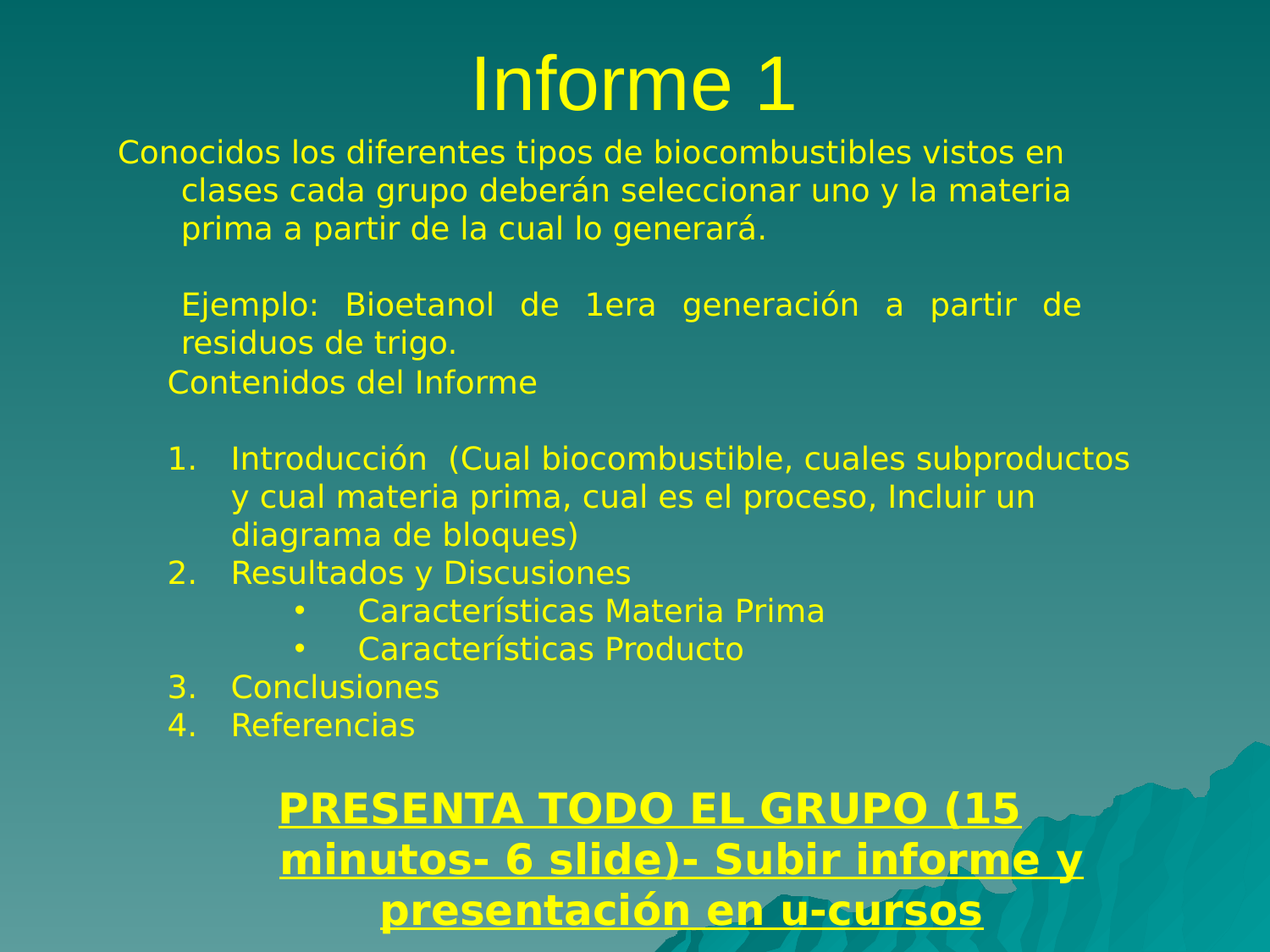

# Informe 1
Conocidos los diferentes tipos de biocombustibles vistos en clases cada grupo deberán seleccionar uno y la materia prima a partir de la cual lo generará.

	Ejemplo: Bioetanol de 1era generación a partir de residuos de trigo.

Contenidos del Informe

Introducción  (Cual biocombustible, cuales subproductos y cual materia prima, cual es el proceso, Incluir un diagrama de bloques)
Resultados y Discusiones
Características Materia Prima
Características Producto
Conclusiones
Referencias

PRESENTA TODO EL GRUPO (15 minutos- 6 slide)- Subir informe y presentación en u-cursos